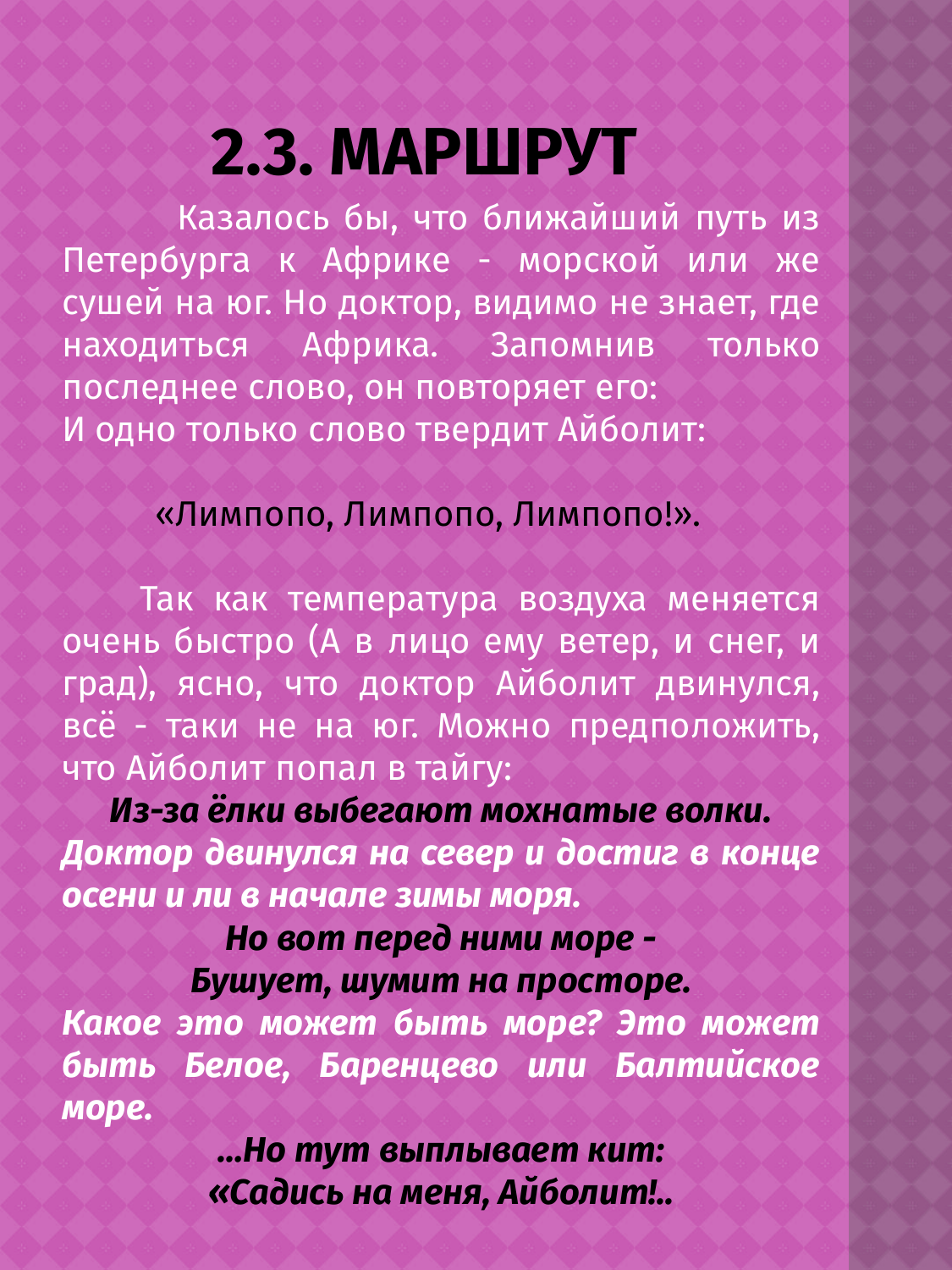

# 2.3. Маршрут
        Казалось бы, что ближайший путь из Петербурга к Африке - морской или же сушей на юг. Но доктор, видимо не знает, где находиться Африка. Запомнив только последнее слово, он повторяет его:
И одно только слово твердит Айболит:

          «Лимпопо, Лимпопо, Лимпопо!».

    Так как температура воздуха меняется очень быстро (А в лицо ему ветер, и снег, и град), ясно, что доктор Айболит двинулся, всё - таки не на юг. Можно предположить, что Айболит попал в тайгу:
Из-за ёлки выбегают мохнатые волки.
Доктор двинулся на север и достиг в конце осени и ли в начале зимы моря.
Но вот перед ними море -
Бушует, шумит на просторе.
Какое это может быть море? Это может быть Белое, Баренцево или Балтийское море.
…Но тут выплывает кит:
«Садись на меня, Айболит!..